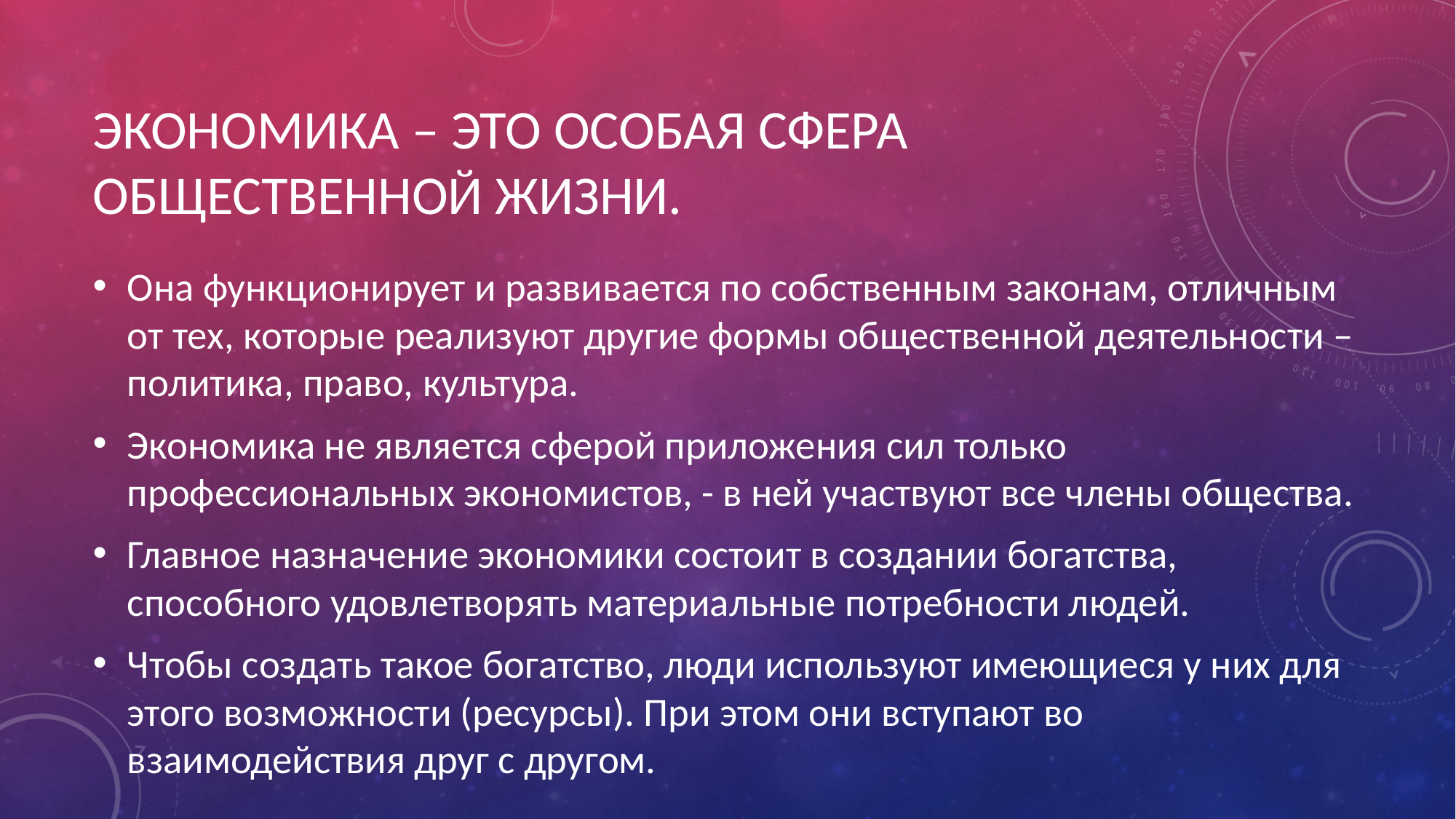

# Экономика – это особая сфера общественной жизни.
Она функционирует и развивается по собственным законам, отличным от тех, которые реализуют другие формы общественной деятельности – политика, право, культура.
Экономика не является сферой приложения сил только профессиональных экономистов, - в ней участвуют все члены общества.
Главное назначение экономики состоит в создании богатства, способного удовлетворять материальные потребности людей.
Чтобы создать такое богатство, люди используют имеющиеся у них для этого возможности (ресурсы). При этом они вступают во взаимодействия друг с другом.